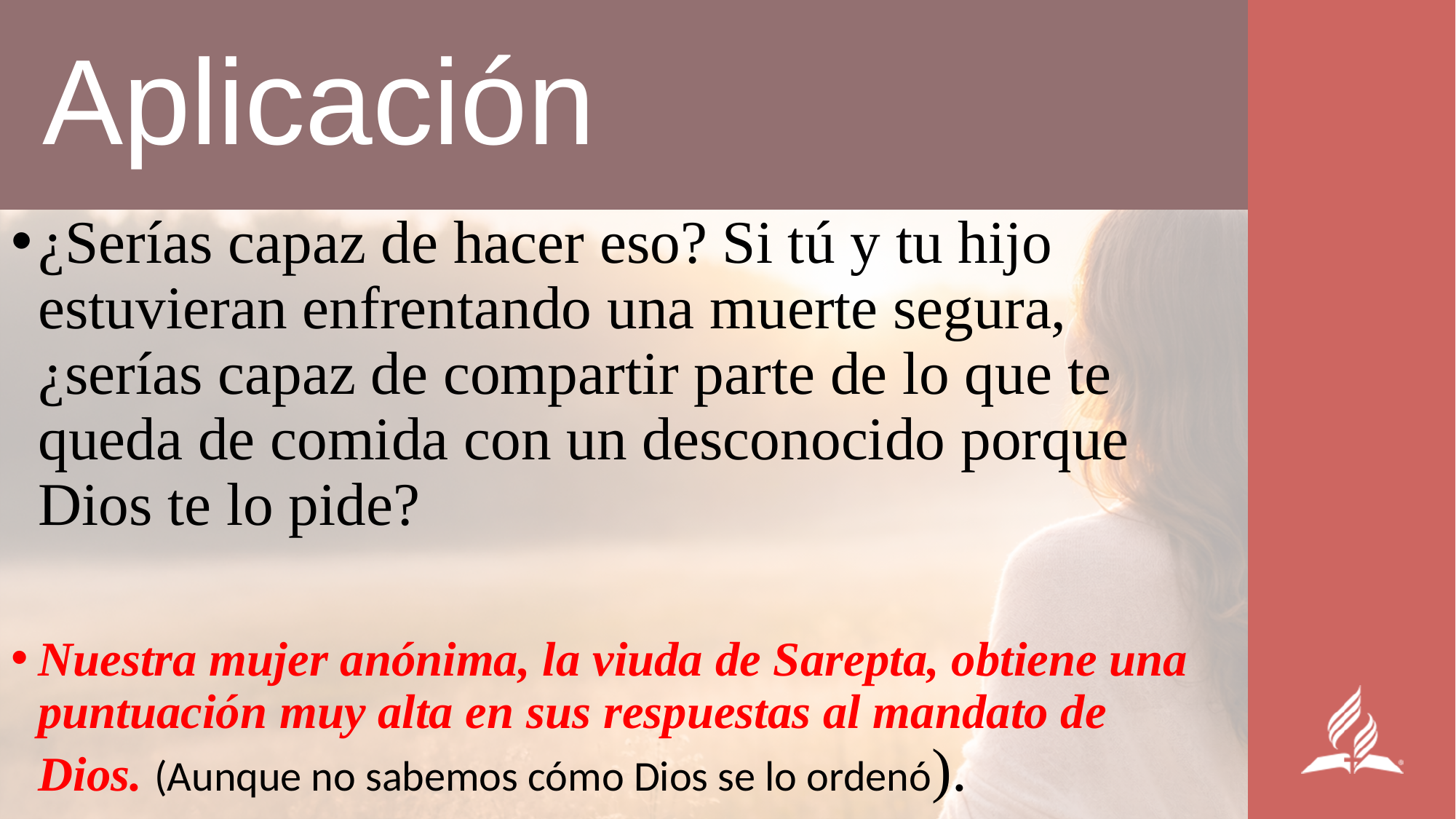

# Aplicación
¿Serías capaz de hacer eso? Si tú y tu hijo estuvieran enfrentando una muerte segura, ¿serías capaz de compartir parte de lo que te queda de comida con un desconocido porque Dios te lo pide?

Nuestra mujer anónima, la viuda de Sarepta, obtiene una puntuación muy alta en sus respuestas al mandato de Dios. (Aunque no sabemos cómo Dios se lo ordenó).